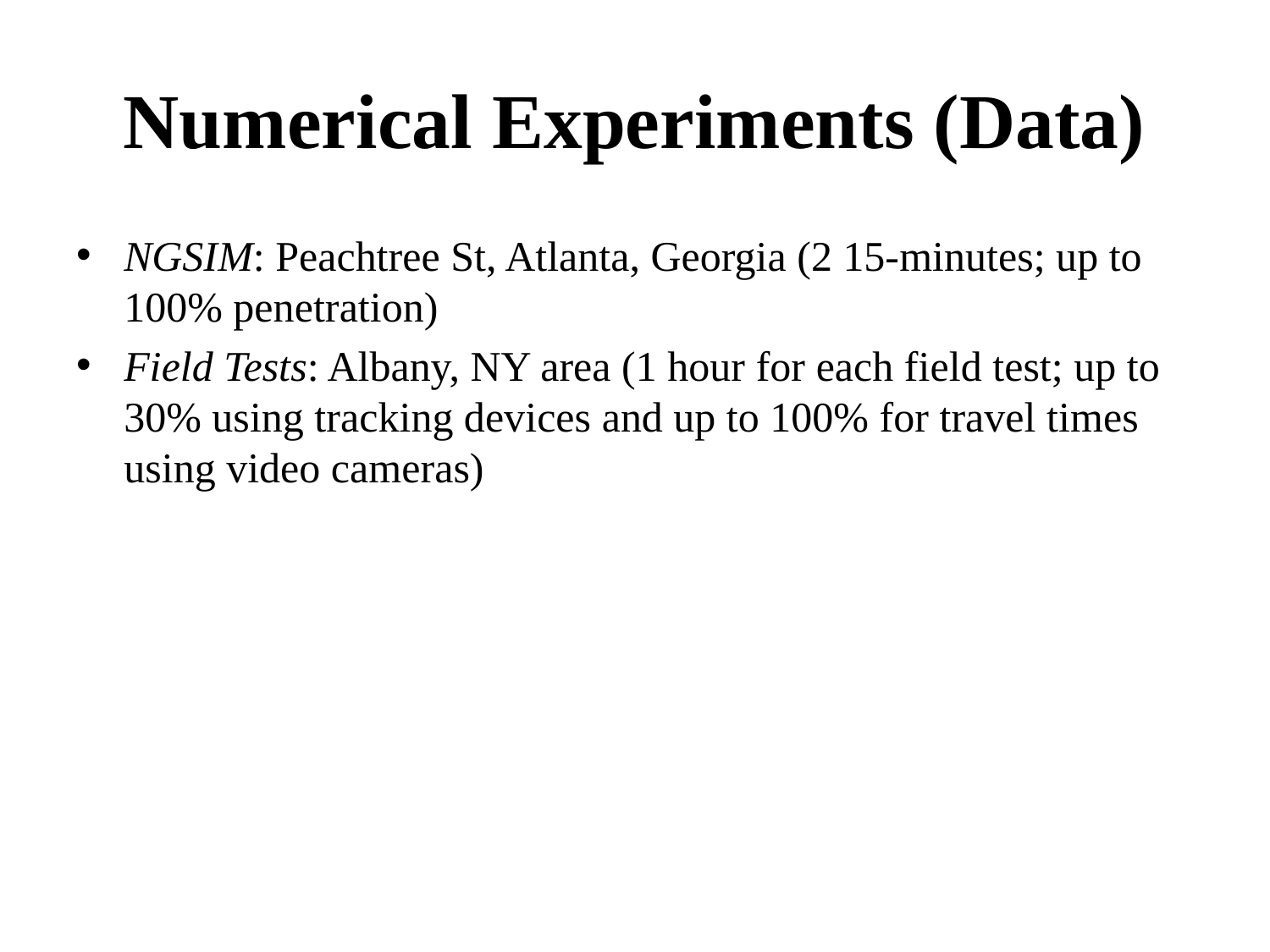

# Numerical Experiments (Data)
NGSIM: Peachtree St, Atlanta, Georgia (2 15-minutes; up to 100% penetration)
Field Tests: Albany, NY area (1 hour for each field test; up to 30% using tracking devices and up to 100% for travel times using video cameras)